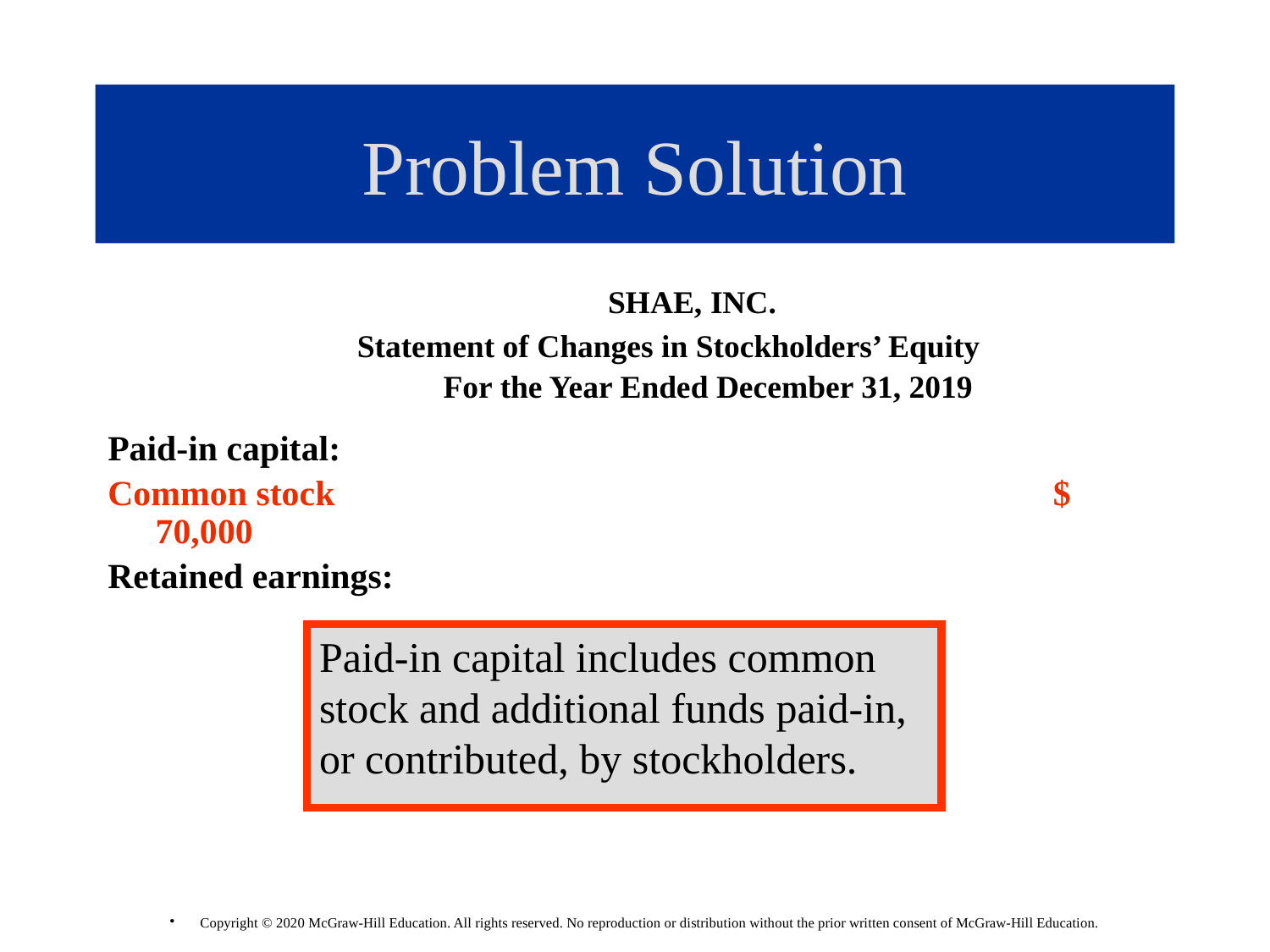

# Problem Solution
			                 SHAE, INC.
                               Statement of Changes in Stockholders’ Equity
		                    For the Year Ended December 31, 2019

Paid-in capital:
Common stock						 $ 70,000
Retained earnings:

Paid-in capital includes common stock and additional funds paid-in, or contributed, by stockholders.